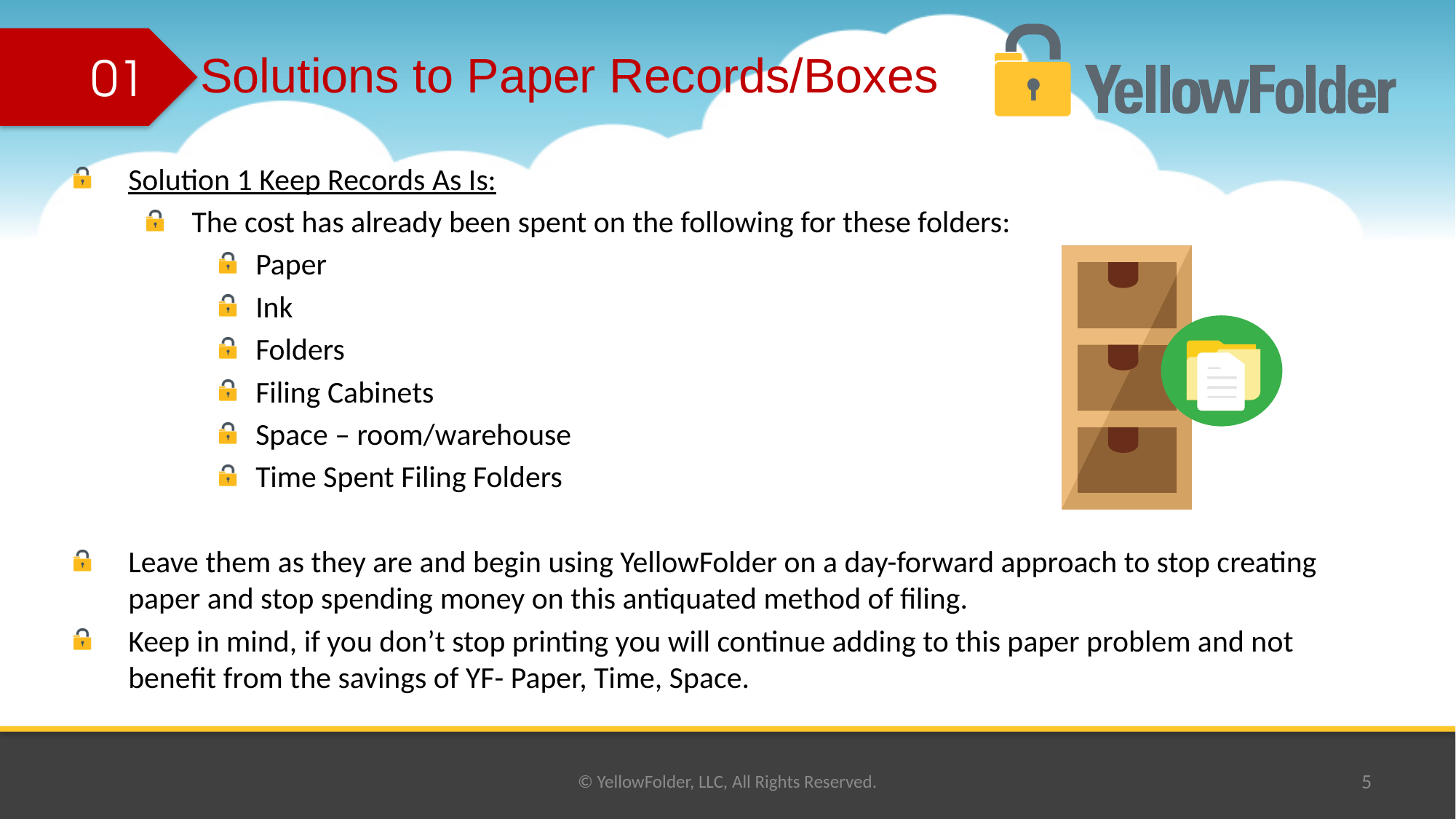

01
# Solutions to Paper Records/Boxes
Solution 1 Keep Records As Is:
The cost has already been spent on the following for these folders:
Paper
Ink
Folders
Filing Cabinets
Space – room/warehouse
Time Spent Filing Folders

Leave them as they are and begin using YellowFolder on a day-forward approach to stop creating paper and stop spending money on this antiquated method of filing.
Keep in mind, if you don’t stop printing you will continue adding to this paper problem and not benefit from the savings of YF- Paper, Time, Space.

© YellowFolder, LLC, All Rights Reserved.
5